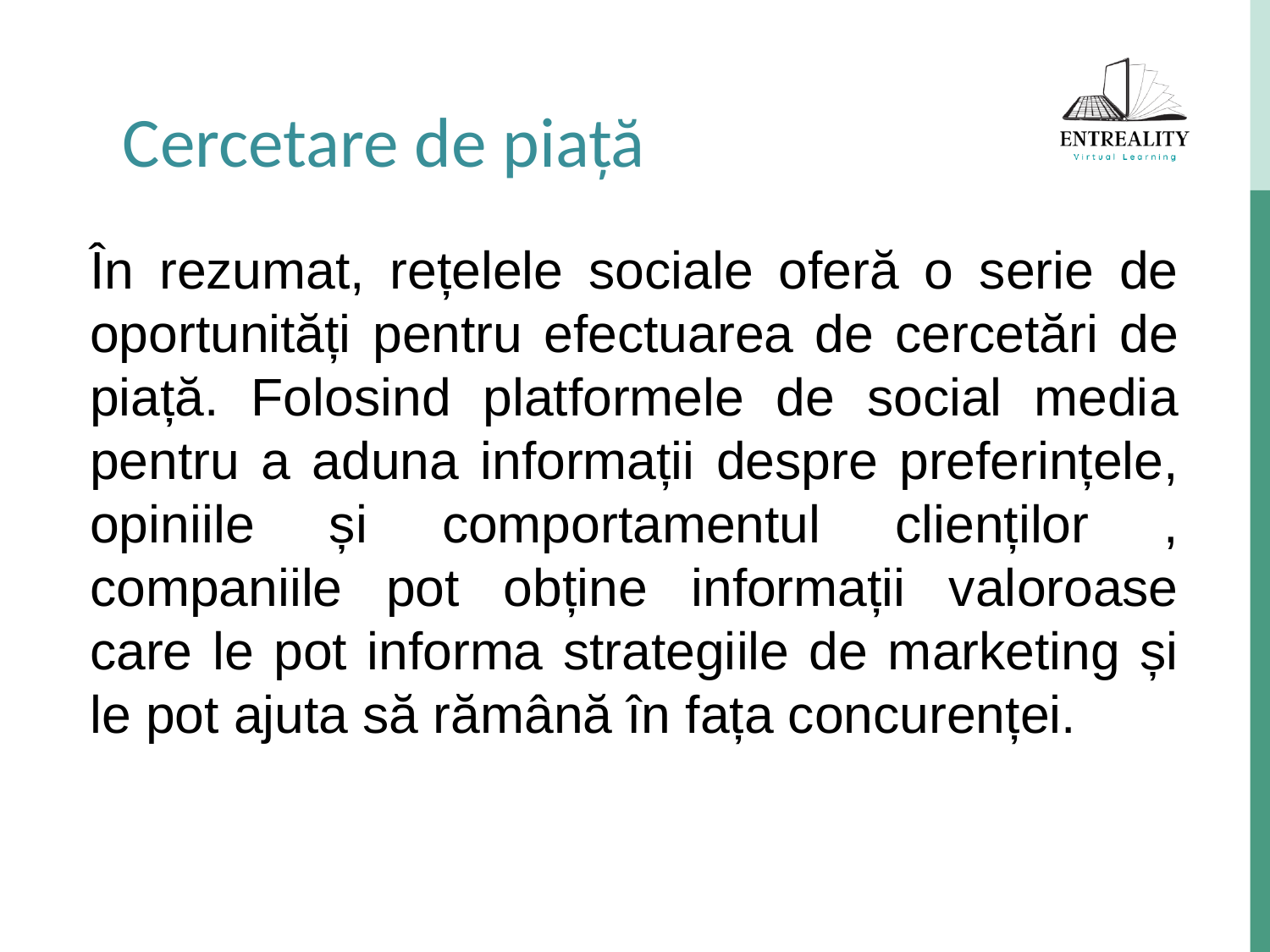

Cercetare de piață
În rezumat, rețelele sociale oferă o serie de oportunități pentru efectuarea de cercetări de piață. Folosind platformele de social media pentru a aduna informații despre preferințele, opiniile și comportamentul clienților , companiile pot obține informații valoroase care le pot informa strategiile de marketing și le pot ajuta să rămână în fața concurenței.